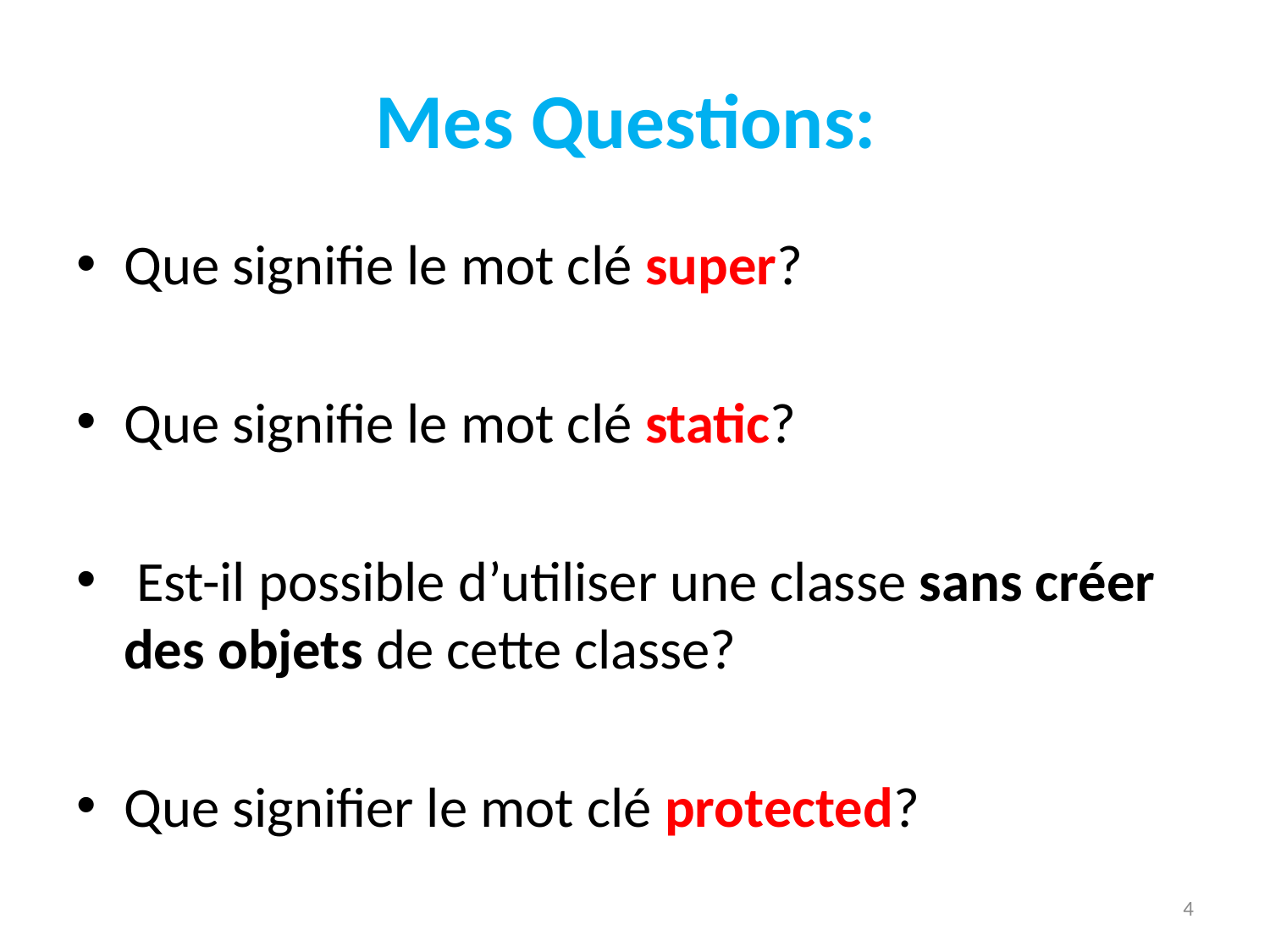

# Mes Questions:
Que signifie le mot clé super?

Que signifie le mot clé static?

 Est-il possible d’utiliser une classe sans créer des objets de cette classe?

Que signifier le mot clé protected?

4